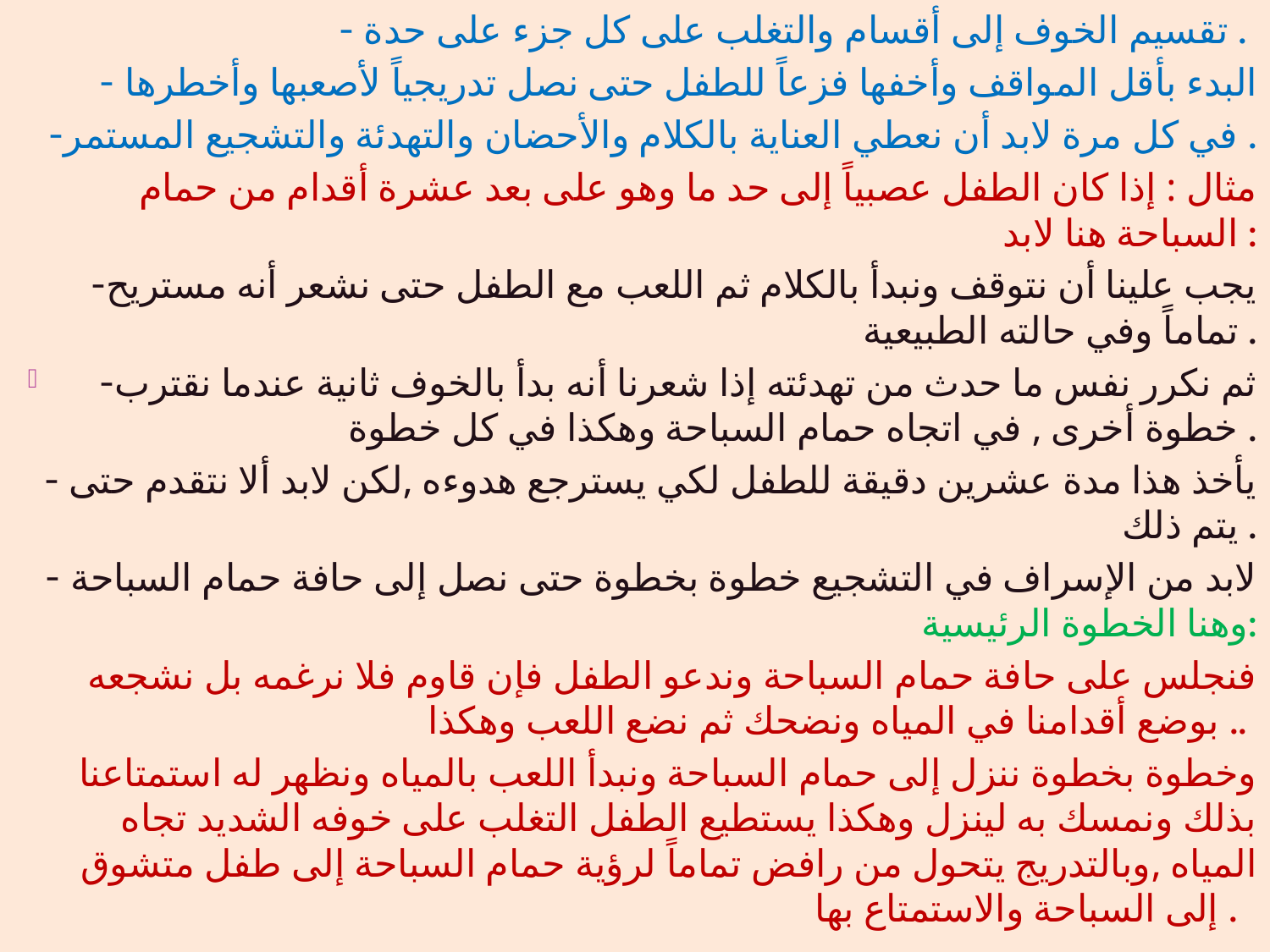

- تقسيم الخوف إلى أقسام والتغلب على كل جزء على حدة .
 - البدء بأقل المواقف وأخفها فزعاً للطفل حتى نصل تدريجياً لأصعبها وأخطرها
 -في كل مرة لابد أن نعطي العناية بالكلام والأحضان والتهدئة والتشجيع المستمر .
مثال : إذا كان الطفل عصبياً إلى حد ما وهو على بعد عشرة أقدام من حمام السباحة هنا لابد :
-يجب علينا أن نتوقف ونبدأ بالكلام ثم اللعب مع الطفل حتى نشعر أنه مستريح تماماً وفي حالته الطبيعية .
 -ثم نكرر نفس ما حدث من تهدئته إذا شعرنا أنه بدأ بالخوف ثانية عندما نقترب خطوة أخرى , في اتجاه حمام السباحة وهكذا في كل خطوة .
  - يأخذ هذا مدة عشرين دقيقة للطفل لكي يسترجع هدوءه ,لكن لابد ألا نتقدم حتى يتم ذلك .
 - لابد من الإسراف في التشجيع خطوة بخطوة حتى نصل إلى حافة حمام السباحة وهنا الخطوة الرئيسية:
فنجلس على حافة حمام السباحة وندعو الطفل فإن قاوم فلا نرغمه بل نشجعه بوضع أقدامنا في المياه ونضحك ثم نضع اللعب وهكذا ..
وخطوة بخطوة ننزل إلى حمام السباحة ونبدأ اللعب بالمياه ونظهر له استمتاعنا بذلك ونمسك به لينزل وهكذا يستطيع الطفل التغلب على خوفه الشديد تجاه المياه ,وبالتدريج يتحول من رافض تماماً لرؤية حمام السباحة إلى طفل متشوق إلى السباحة والاستمتاع بها .